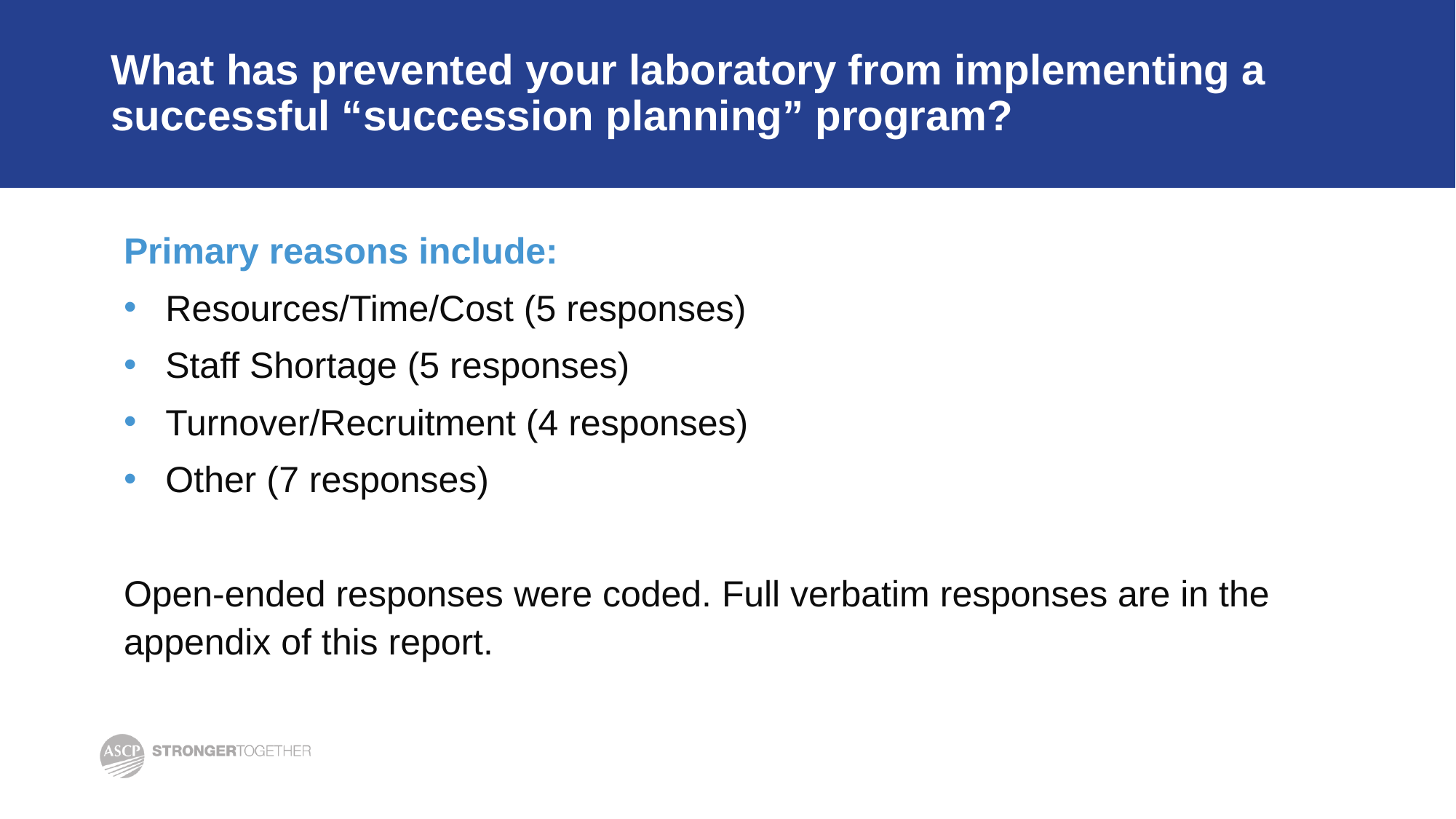

# What has prevented your laboratory from implementing a successful “succession planning” program?
Primary reasons include:
Resources/Time/Cost (5 responses)
Staff Shortage (5 responses)
Turnover/Recruitment (4 responses)
Other (7 responses)

Open-ended responses were coded. Full verbatim responses are in the appendix of this report.